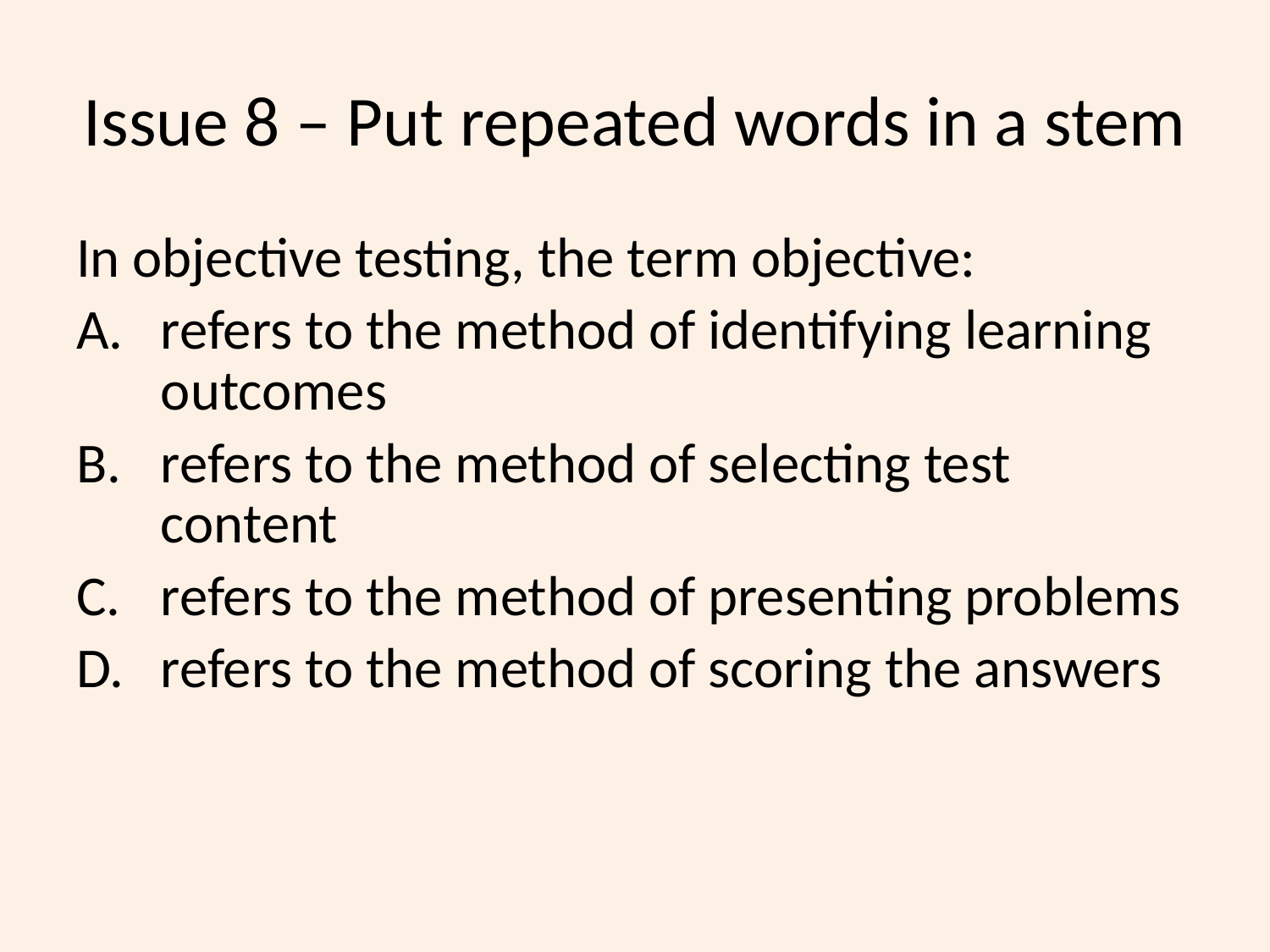

# Issue 8 – Put repeated words in a stem
In objective testing, the term objective:
refers to the method of identifying learning outcomes
refers to the method of selecting test content
refers to the method of presenting problems
refers to the method of scoring the answers